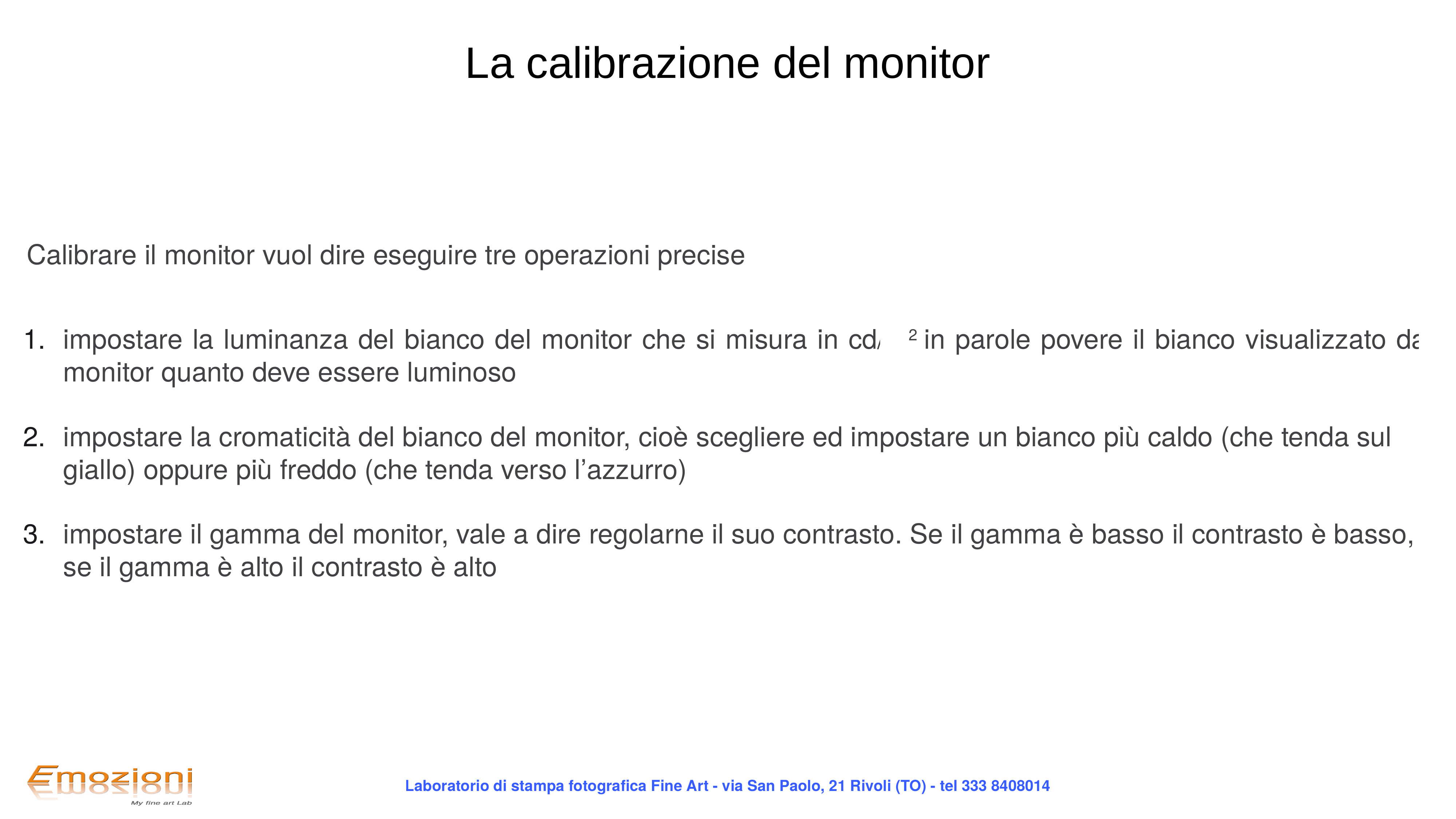

La calibrazione del monitor
Calibrare il monitor vuol dire eseguire tre operazioni precise
impostare la luminanza del bianco del monitor che si misura in cd/m2 in parole povere il bianco visualizzato dal monitor quanto deve essere luminoso
impostare la cromaticità del bianco del monitor, cioè scegliere ed impostare un bianco più caldo (che tenda sul giallo) oppure più freddo (che tenda verso l’azzurro)
impostare il gamma del monitor, vale a dire regolarne il suo contrasto. Se il gamma è basso il contrasto è basso, se il gamma è alto il contrasto è alto